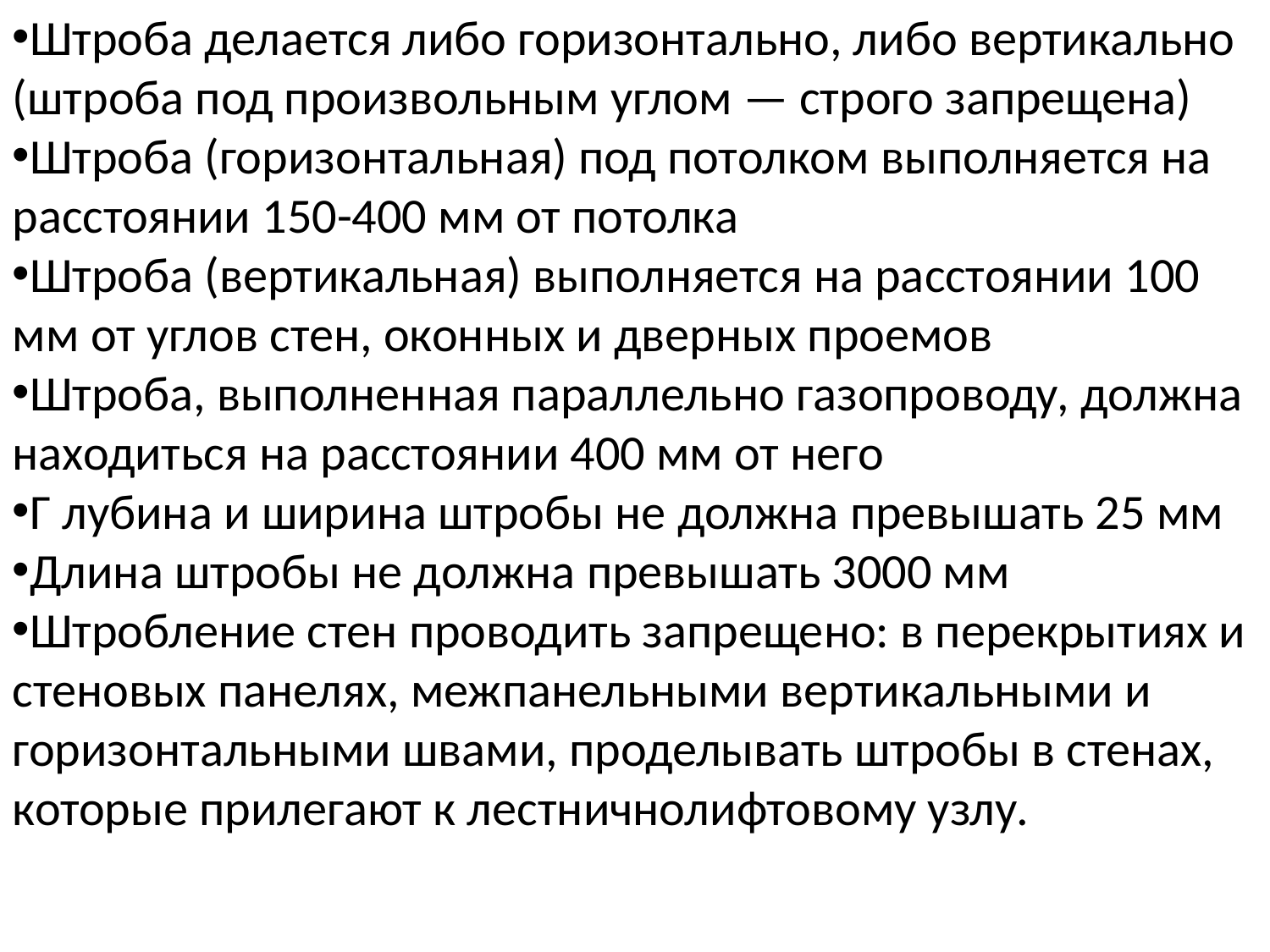

Штроба делается либо горизонтально, либо вертикально (штроба под произвольным углом — строго запрещена)
Штроба (горизонтальная) под потолком выполняется на расстоянии 150-400 мм от потолка
Штроба (вертикальная) выполняется на расстоянии 100 мм от углов стен, оконных и дверных проемов
Штроба, выполненная параллельно газопроводу, должна находиться на расстоянии 400 мм от него
Г лубина и ширина штробы не должна превышать 25 мм
Длина штробы не должна превышать 3000 мм
Штробление стен проводить запрещено: в перекрытиях и стеновых панелях, межпанельными вертикальными и горизонтальными швами, проделывать штробы в стенах, которые прилегают к лестнично­лифтовому узлу.